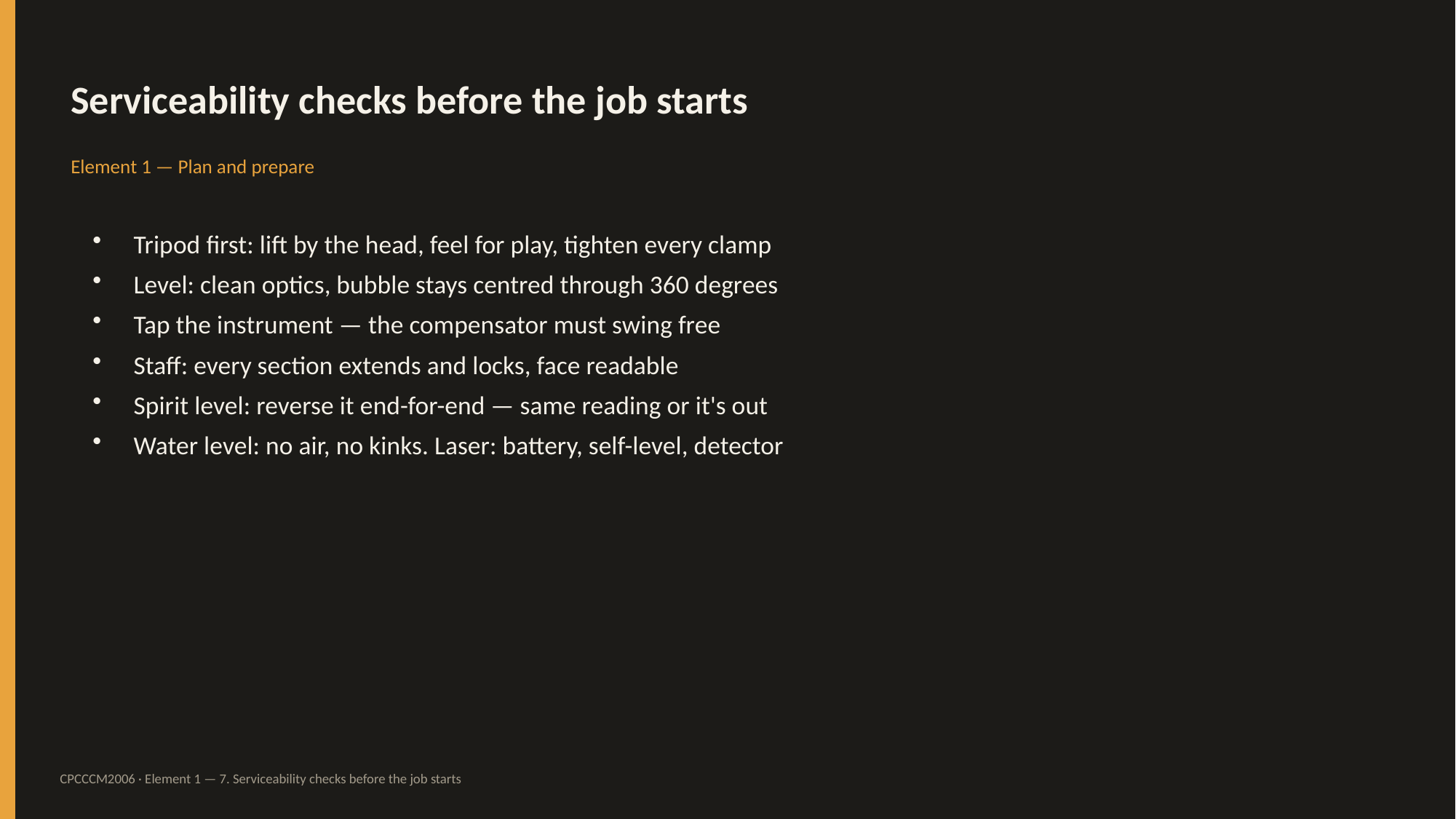

Serviceability checks before the job starts
Element 1 — Plan and prepare
Tripod first: lift by the head, feel for play, tighten every clamp
Level: clean optics, bubble stays centred through 360 degrees
Tap the instrument — the compensator must swing free
Staff: every section extends and locks, face readable
Spirit level: reverse it end-for-end — same reading or it's out
Water level: no air, no kinks. Laser: battery, self-level, detector
CPCCCM2006 · Element 1 — 7. Serviceability checks before the job starts